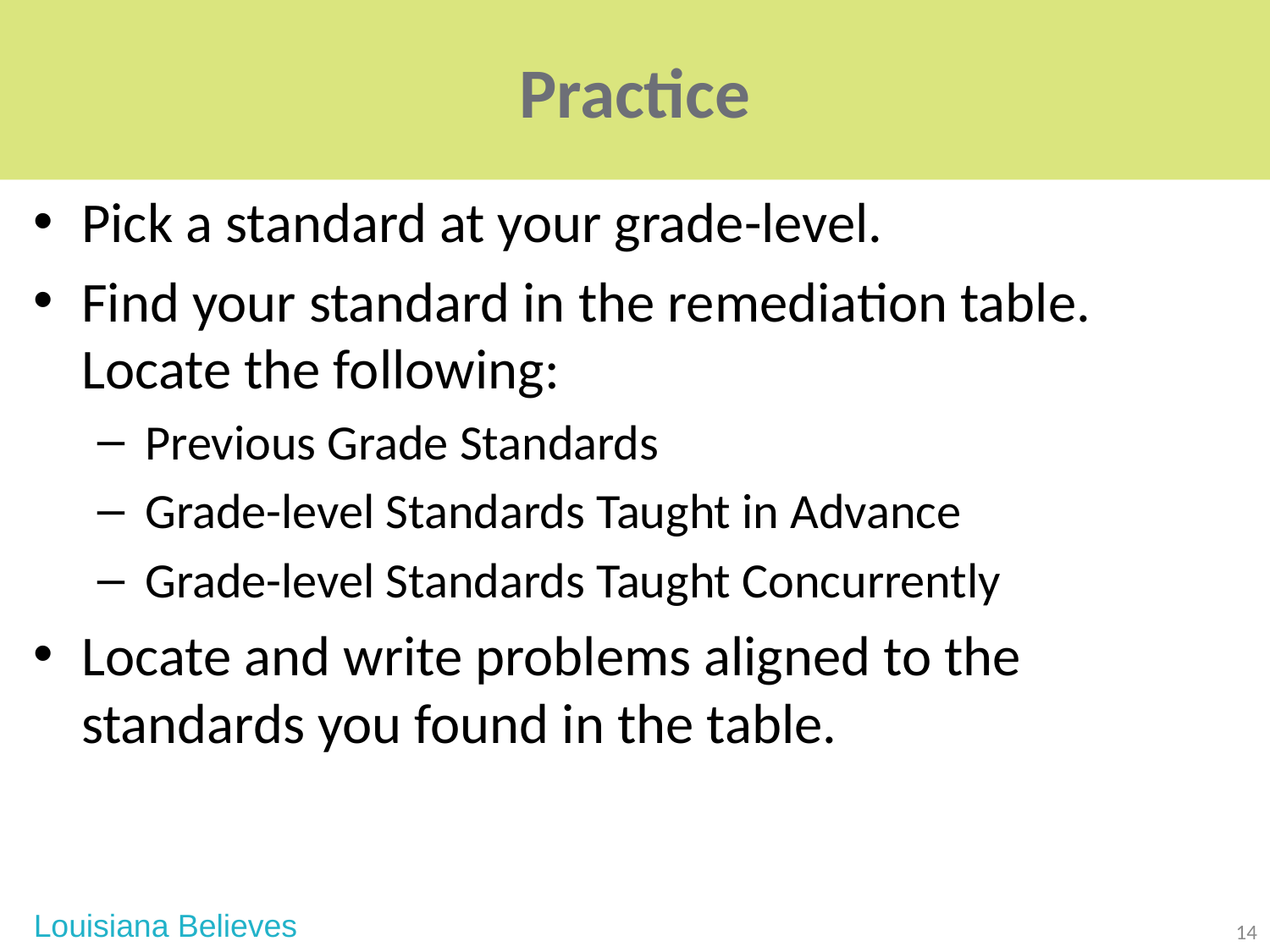

# Practice
Pick a standard at your grade-level.
Find your standard in the remediation table.  Locate the following:
Previous Grade Standards
Grade-level Standards Taught in Advance
Grade-level Standards Taught Concurrently
Locate and write problems aligned to the standards you found in the table.
Louisiana Believes
14